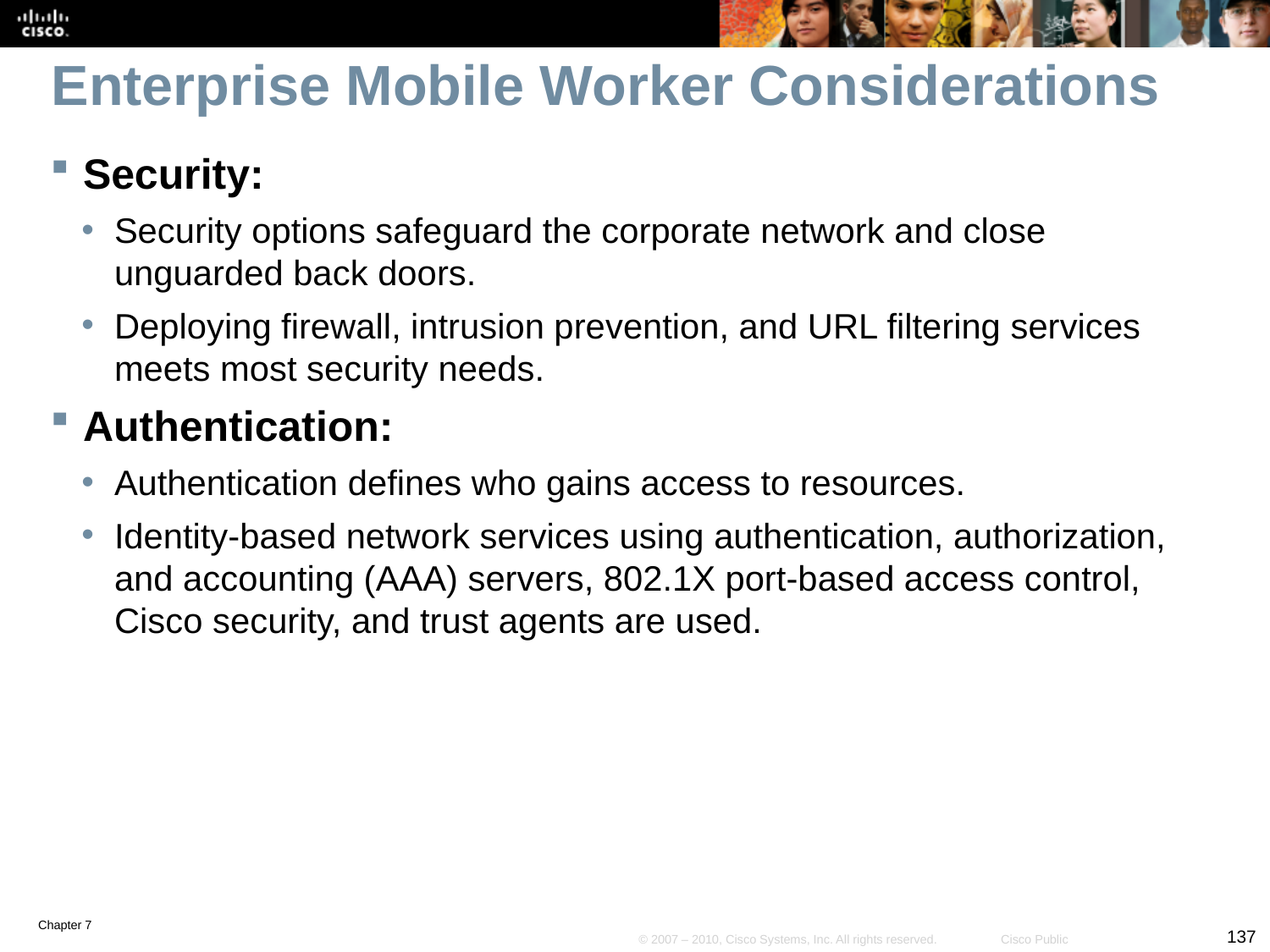

# Enterprise Mobile Worker Considerations
Security:
Security options safeguard the corporate network and close unguarded back doors.
Deploying firewall, intrusion prevention, and URL filtering services meets most security needs.
Authentication:
Authentication defines who gains access to resources.
Identity-based network services using authentication, authorization, and accounting (AAA) servers, 802.1X port-based access control, Cisco security, and trust agents are used.